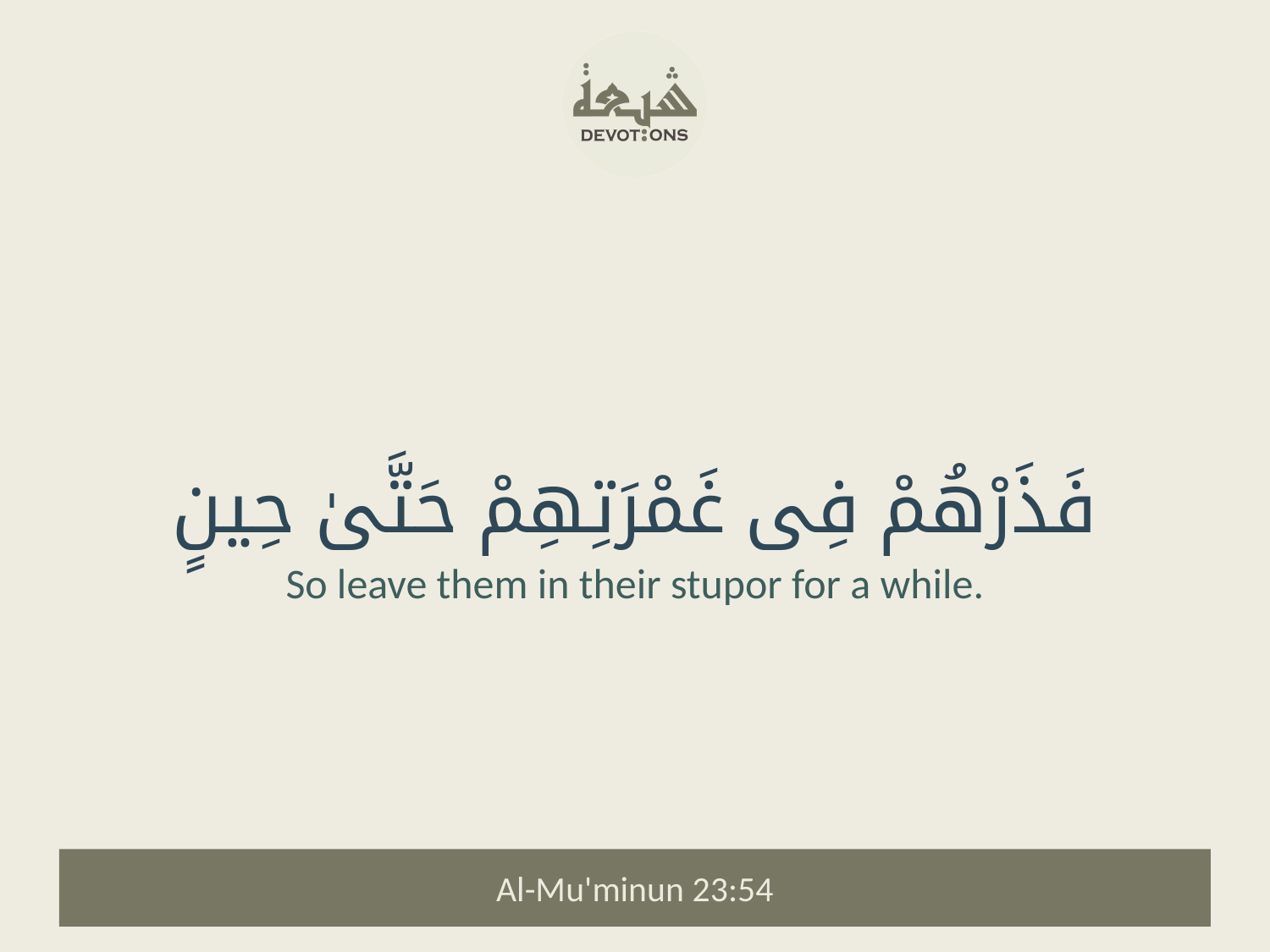

فَذَرْهُمْ فِى غَمْرَتِهِمْ حَتَّىٰ حِينٍ
So leave them in their stupor for a while.
Al-Mu'minun 23:54